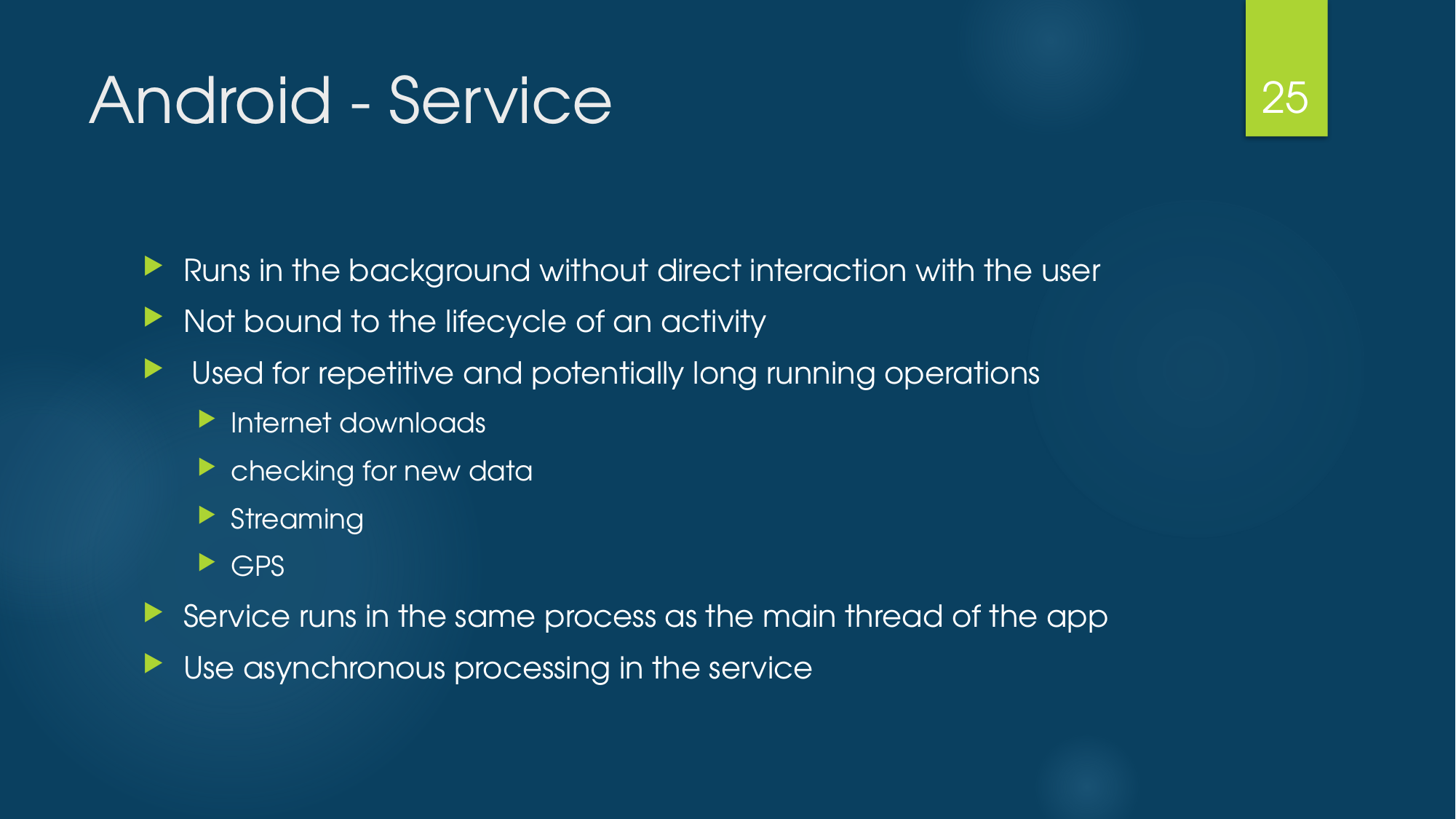

25
# Android - Service
Runs in the background without direct interaction with the user
Not bound to the lifecycle of an activity
 Used for repetitive and potentially long running operations
Internet downloads
checking for new data
Streaming
GPS
Service runs in the same process as the main thread of the app
Use asynchronous processing in the service